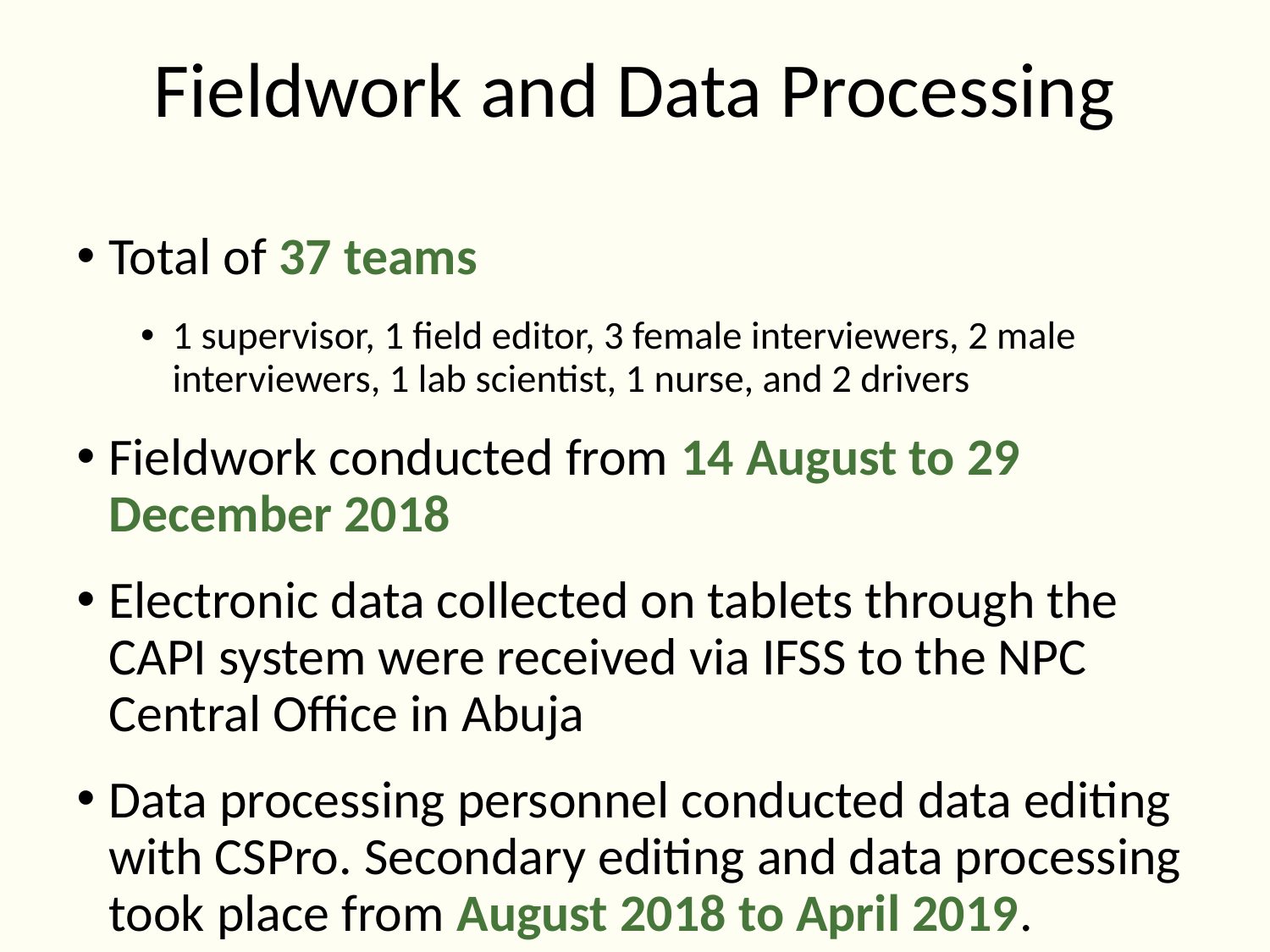

# Fieldwork and Data Processing
Total of 37 teams
1 supervisor, 1 field editor, 3 female interviewers, 2 male interviewers, 1 lab scientist, 1 nurse, and 2 drivers
Fieldwork conducted from 14 August to 29 December 2018
Electronic data collected on tablets through the CAPI system were received via IFSS to the NPC Central Office in Abuja
Data processing personnel conducted data editing with CSPro. Secondary editing and data processing took place from August 2018 to April 2019.